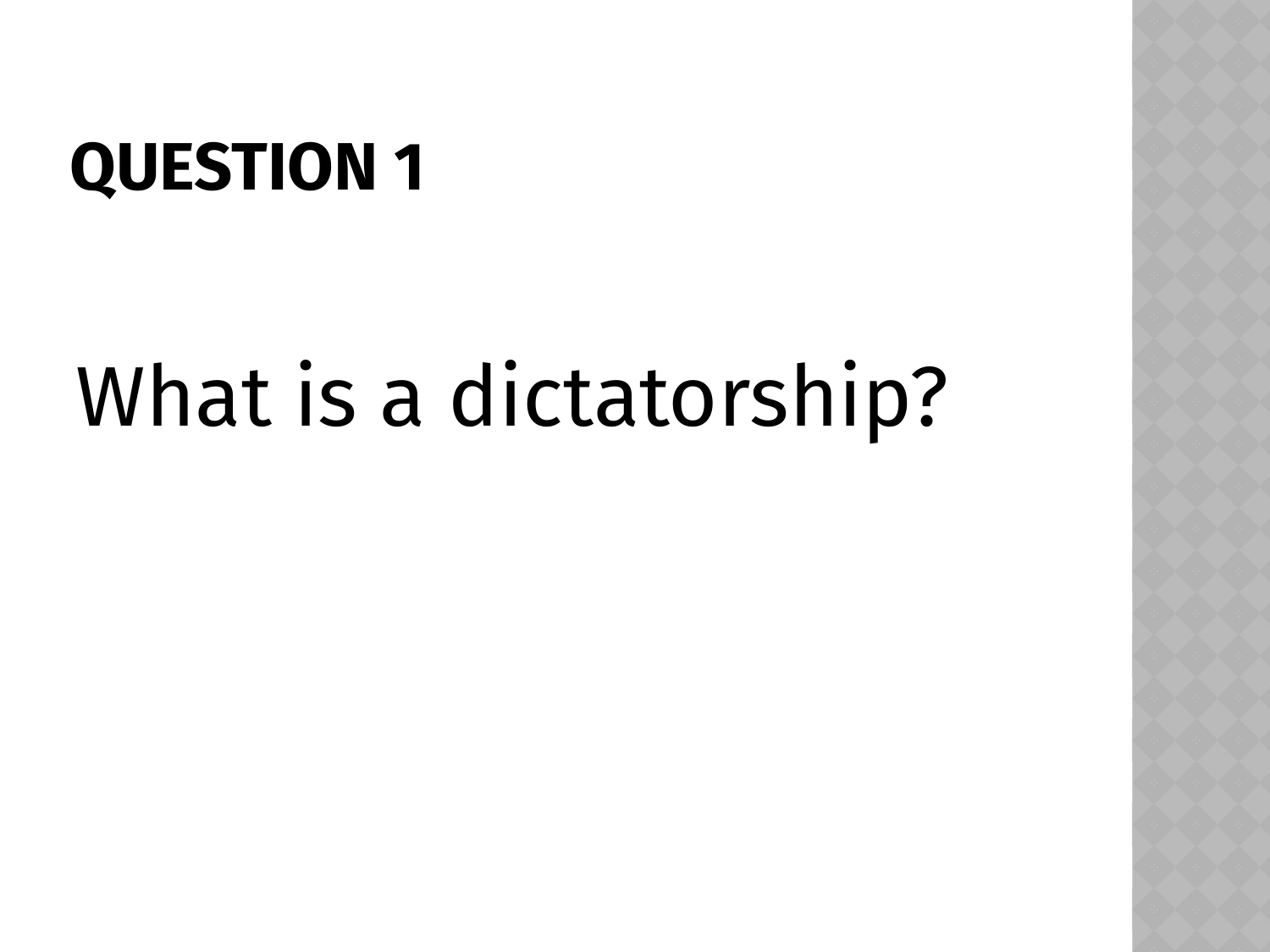

# Question 1

What is a dictatorship?